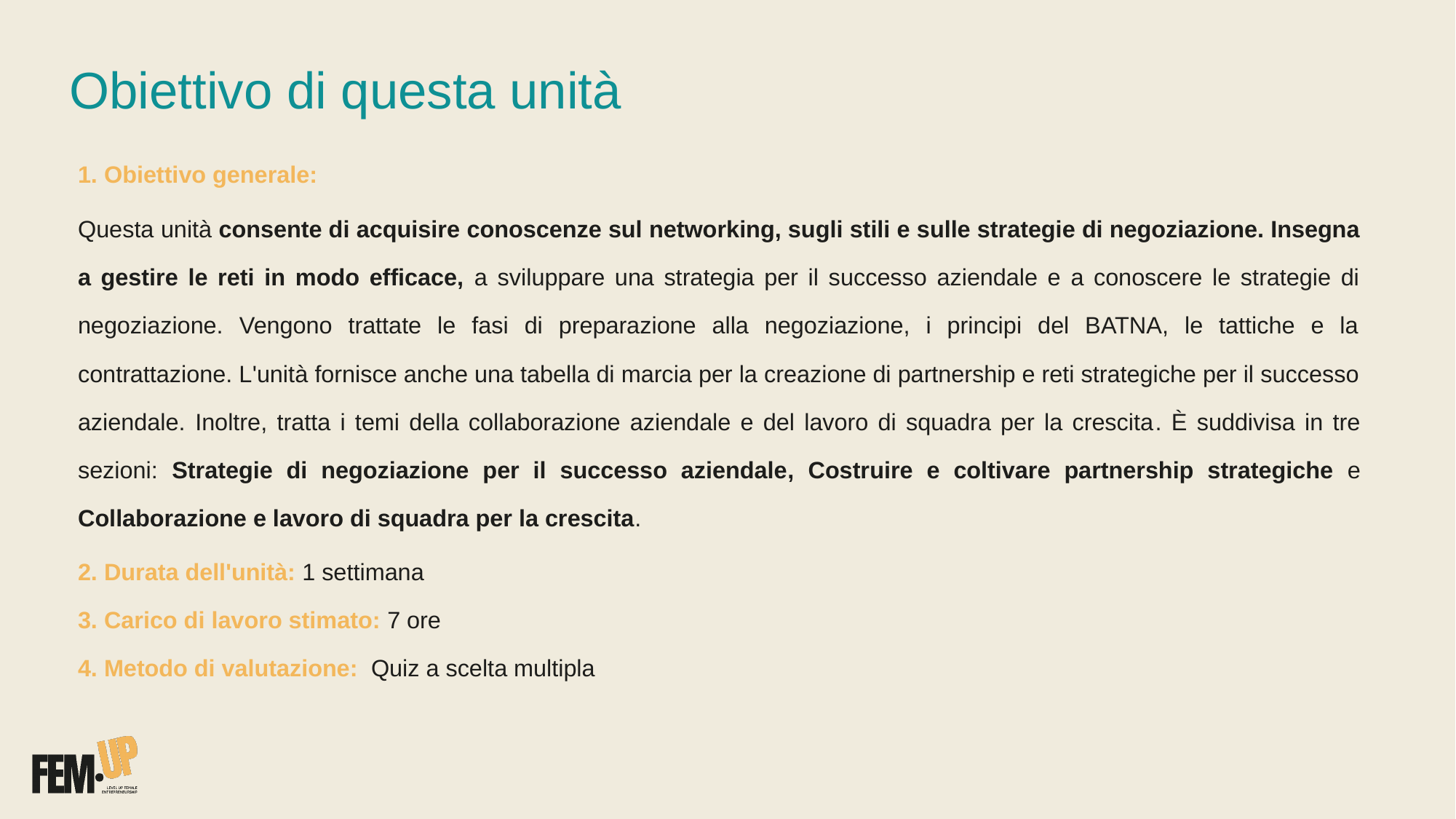

# Obiettivo di questa unità
1. Obiettivo generale:
Questa unità consente di acquisire conoscenze sul networking, sugli stili e sulle strategie di negoziazione. Insegna a gestire le reti in modo efficace, a sviluppare una strategia per il successo aziendale e a conoscere le strategie di negoziazione. Vengono trattate le fasi di preparazione alla negoziazione, i principi del BATNA, le tattiche e la contrattazione. L'unità fornisce anche una tabella di marcia per la creazione di partnership e reti strategiche per il successo aziendale. Inoltre, tratta i temi della collaborazione aziendale e del lavoro di squadra per la crescita. È suddivisa in tre sezioni: Strategie di negoziazione per il successo aziendale, Costruire e coltivare partnership strategiche e Collaborazione e lavoro di squadra per la crescita.
2. Durata dell'unità: 1 settimana
3. Carico di lavoro stimato: 7 ore
4. Metodo di valutazione:  Quiz a scelta multipla